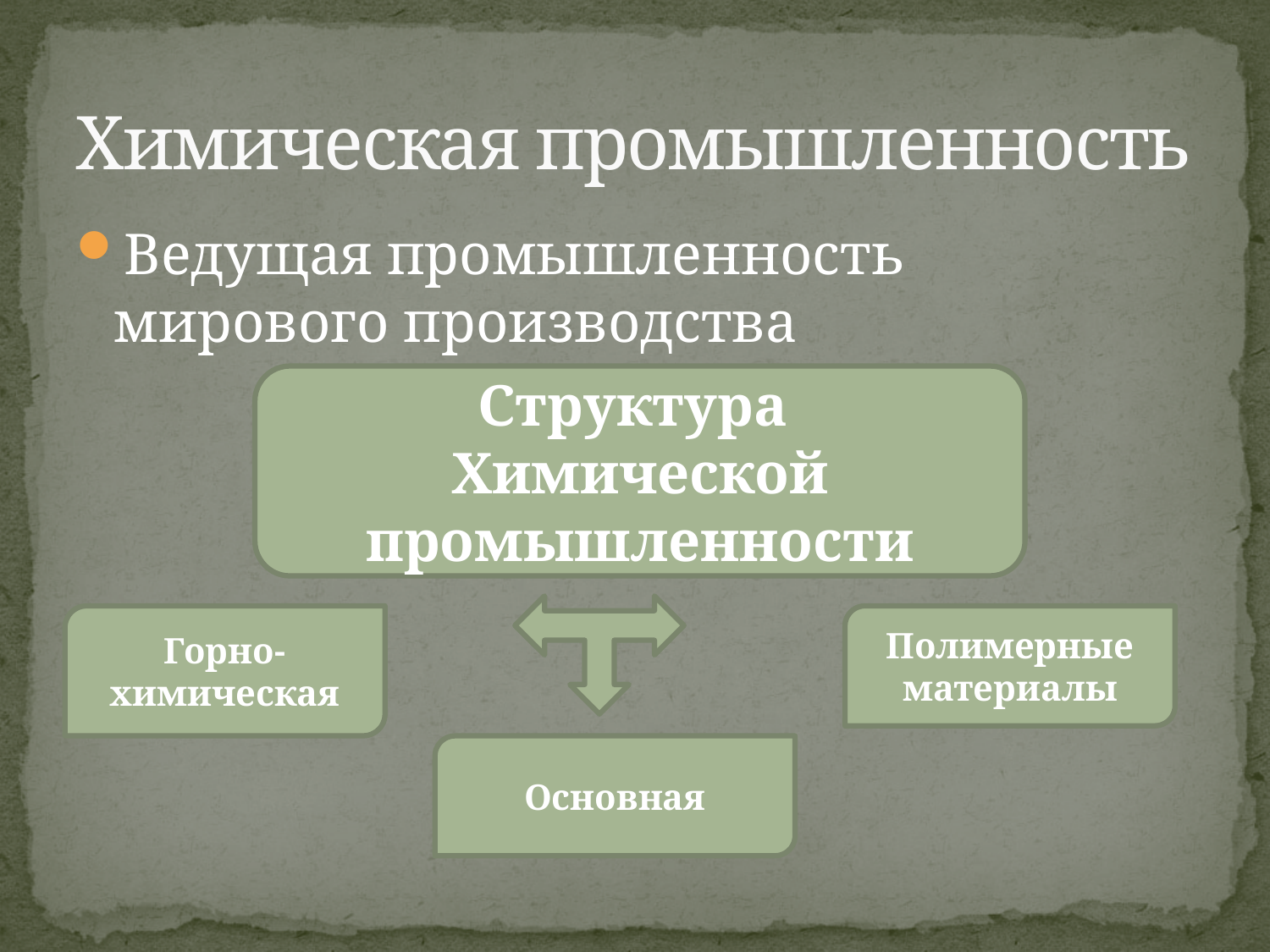

# Химическая промышленность
Ведущая промышленность мирового производства
Структура
Химической промышленности

Горно-химическая
Полимерные материалы
Основная
http://drweb.com/